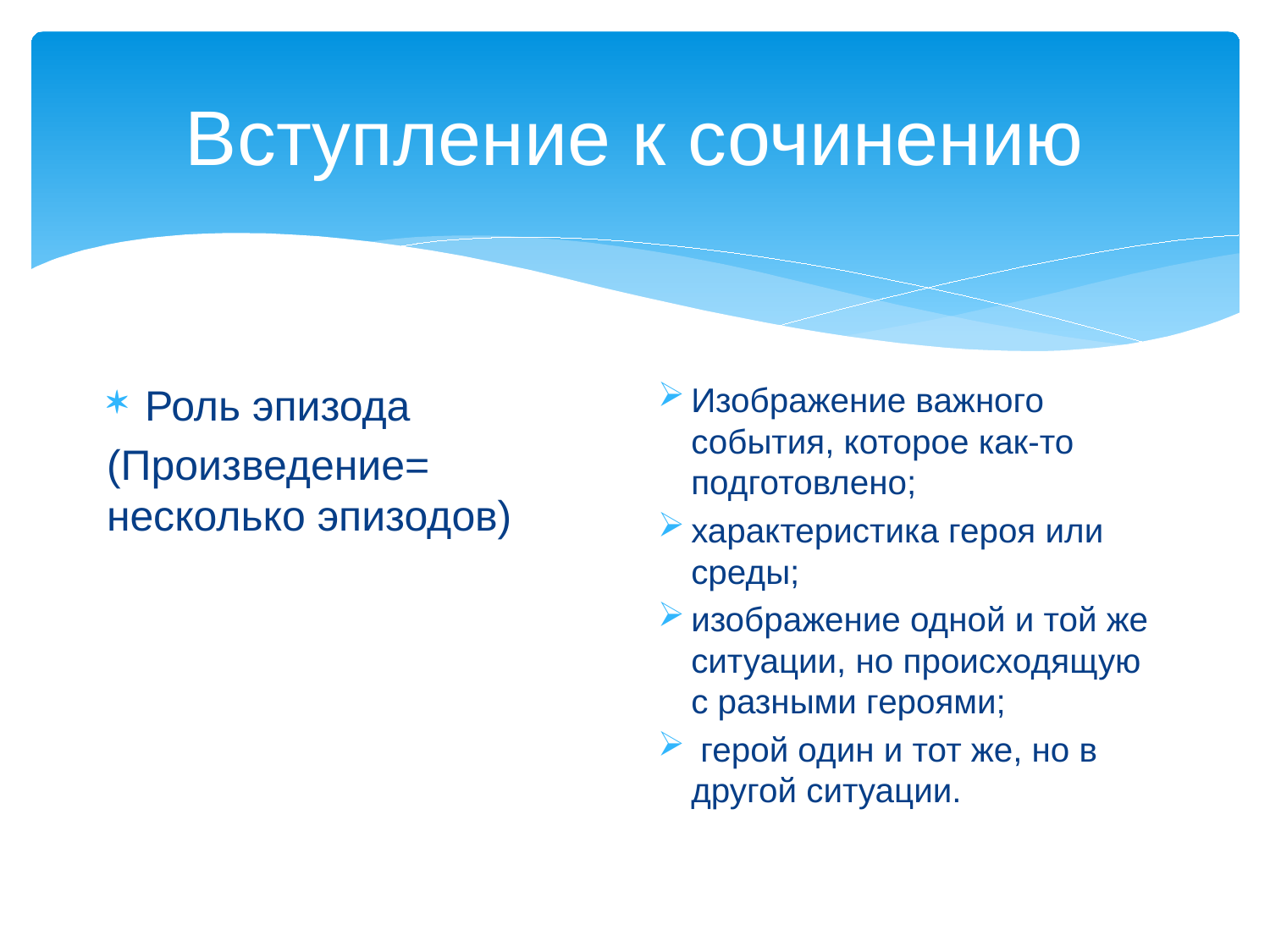

# Вступление к сочинению
Роль эпизода
(Произведение= несколько эпизодов)
Изображение важного события, которое как-то подготовлено;
характеристика героя или среды;
изображение одной и той же ситуации, но происходящую с разными героями;
 герой один и тот же, но в другой ситуации.